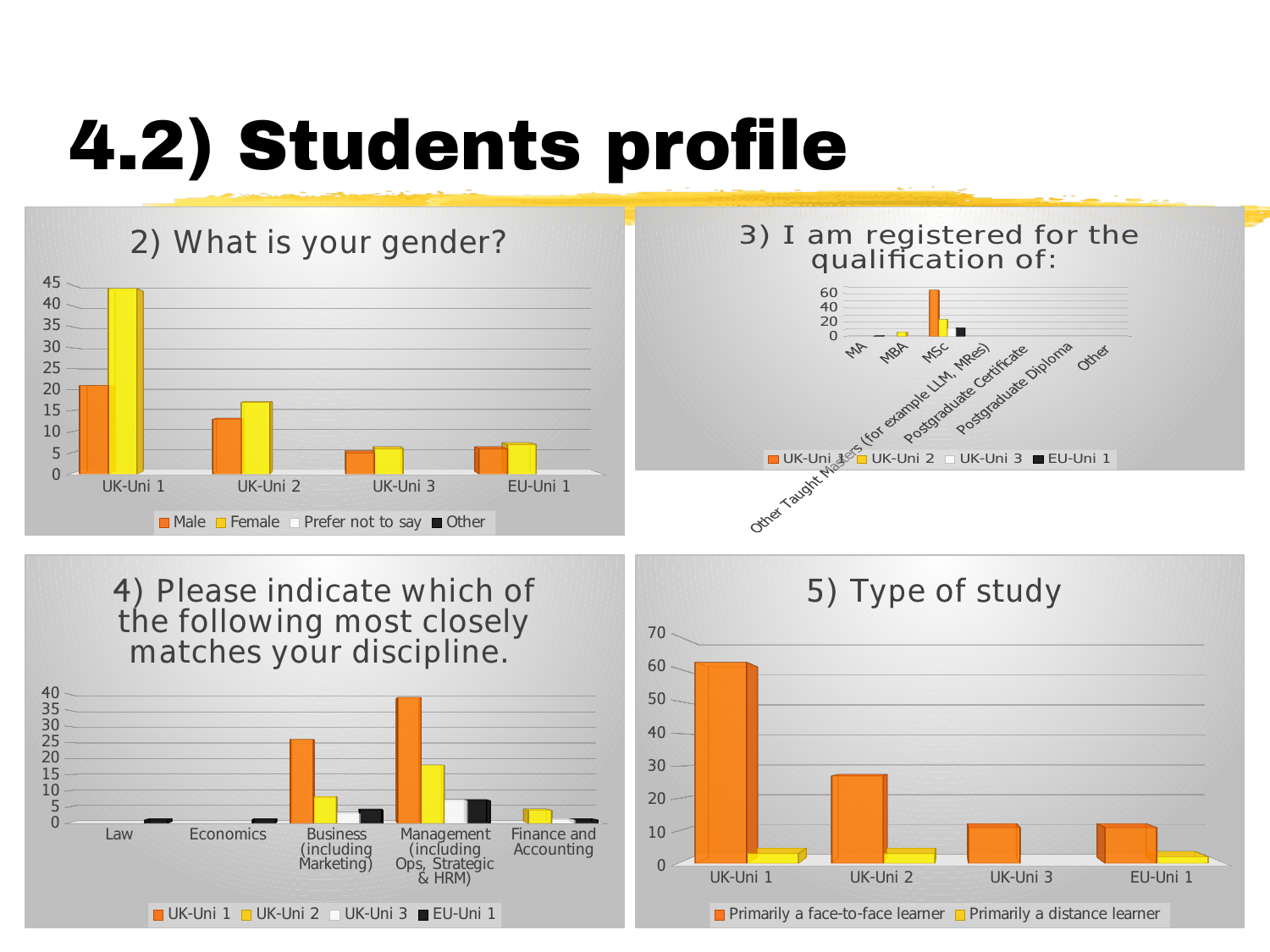

# 4.2) Students profile

[unsupported chart]

[unsupported chart]

[unsupported chart]

[unsupported chart]

9